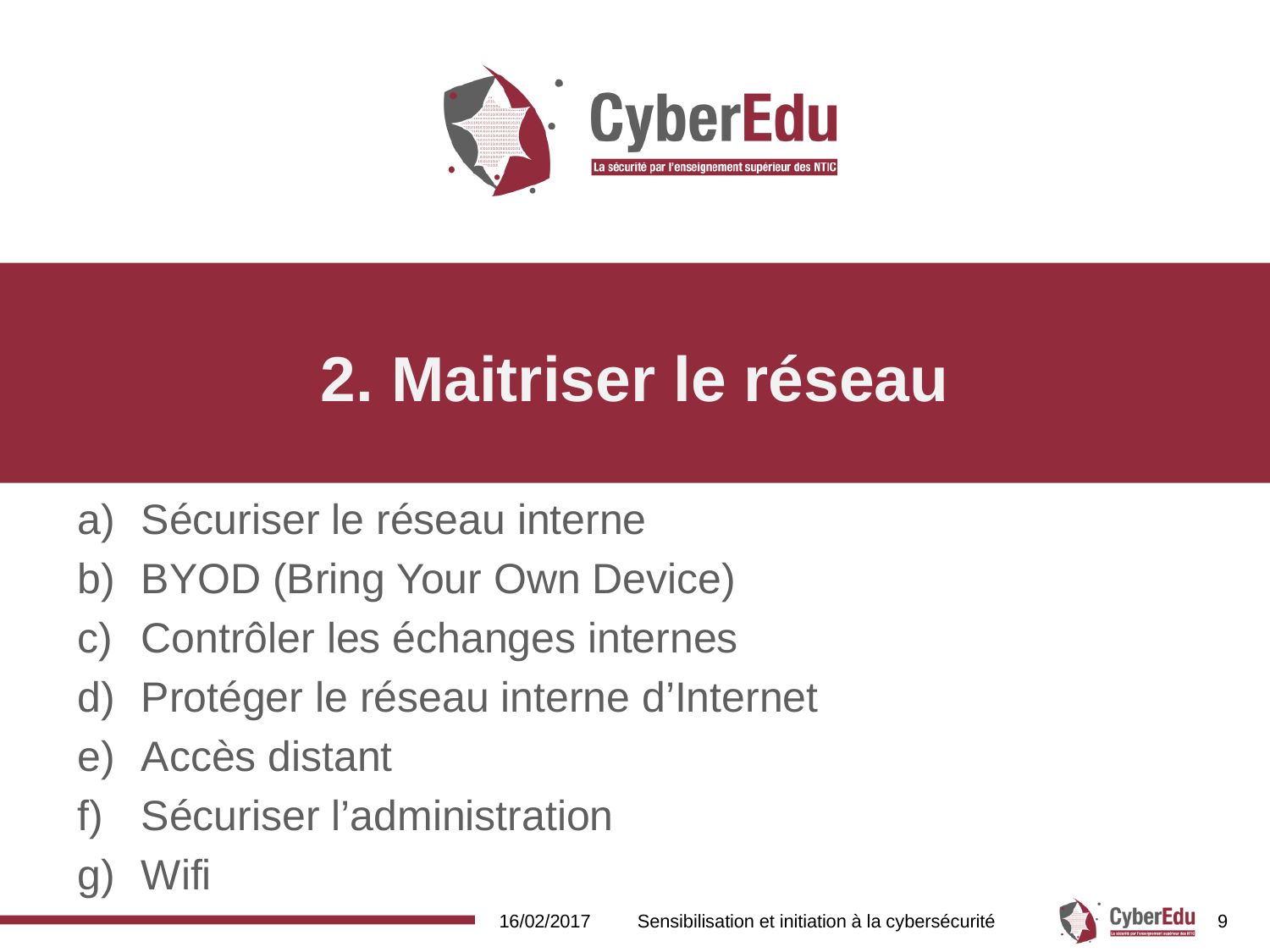

# 2. Maitriser le réseau
Sécuriser le réseau interne
BYOD (Bring Your Own Device)
Contrôler les échanges internes
Protéger le réseau interne d’Internet
Accès distant
Sécuriser l’administration
Wifi
16/02/2017
Sensibilisation et initiation à la cybersécurité
9